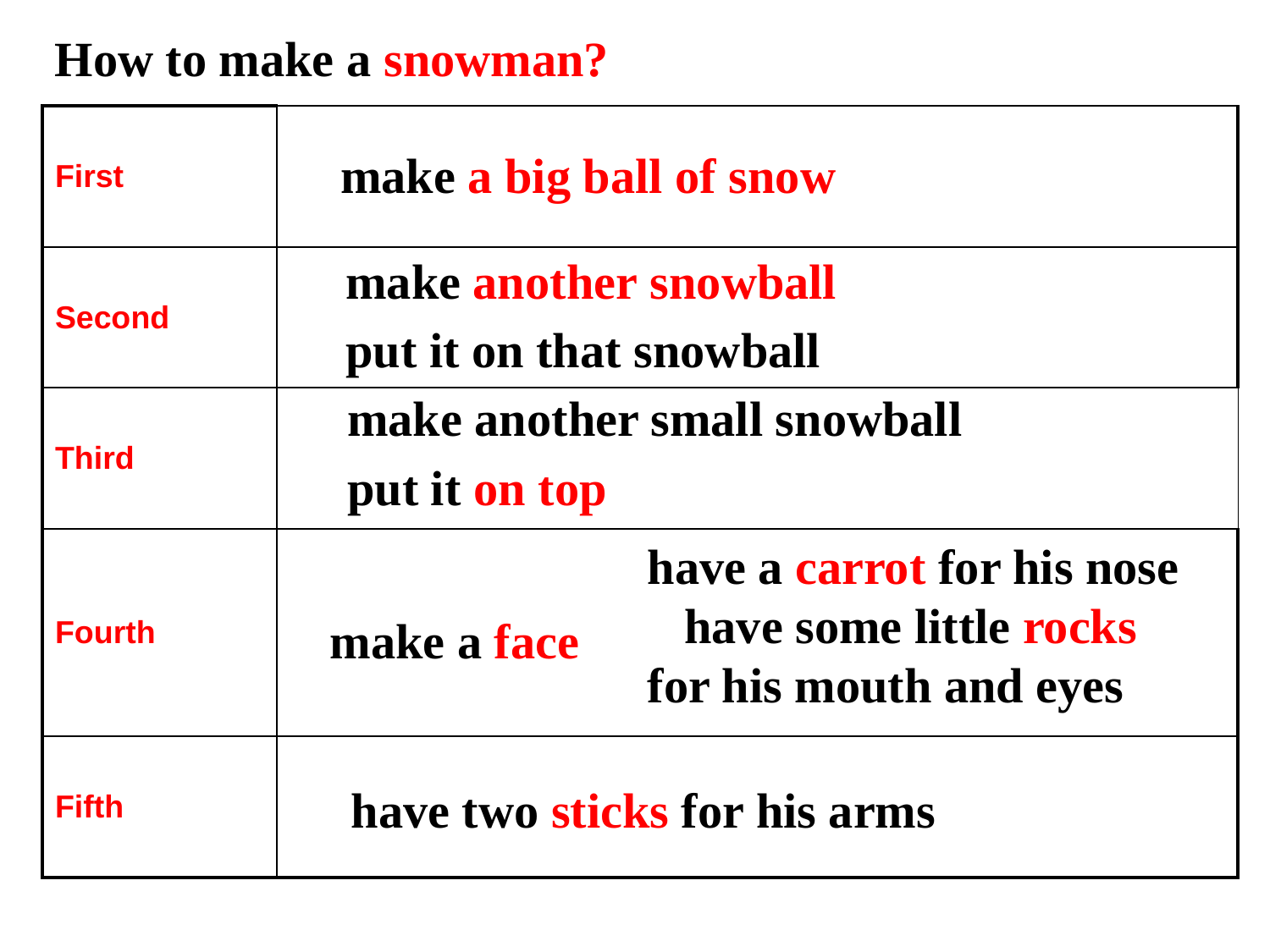

How to make a snowman?
| First |  |
| --- | --- |
| Second |  |
| Third |  |
| Fourth |  |
| Fifth |  |
make a big ball of snow
   make another snowball
   put it on that snowball
    make another small snowball
    put it on top
have a carrot for his nose      have some little rocks for his mouth and eyes
make a face
have two sticks for his arms